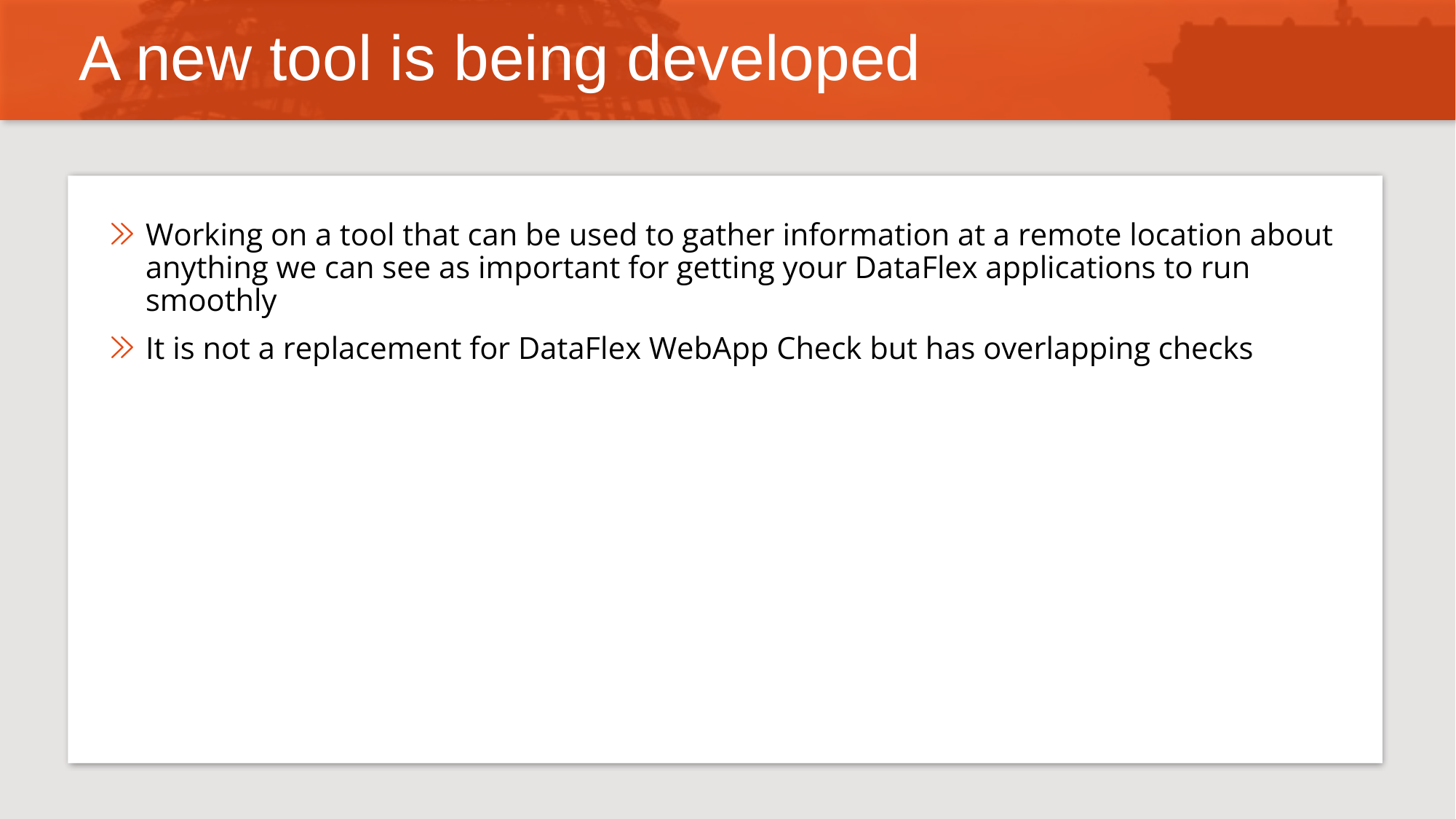

# A new tool is being developed
Working on a tool that can be used to gather information at a remote location about anything we can see as important for getting your DataFlex applications to run smoothly
It is not a replacement for DataFlex WebApp Check but has overlapping checks